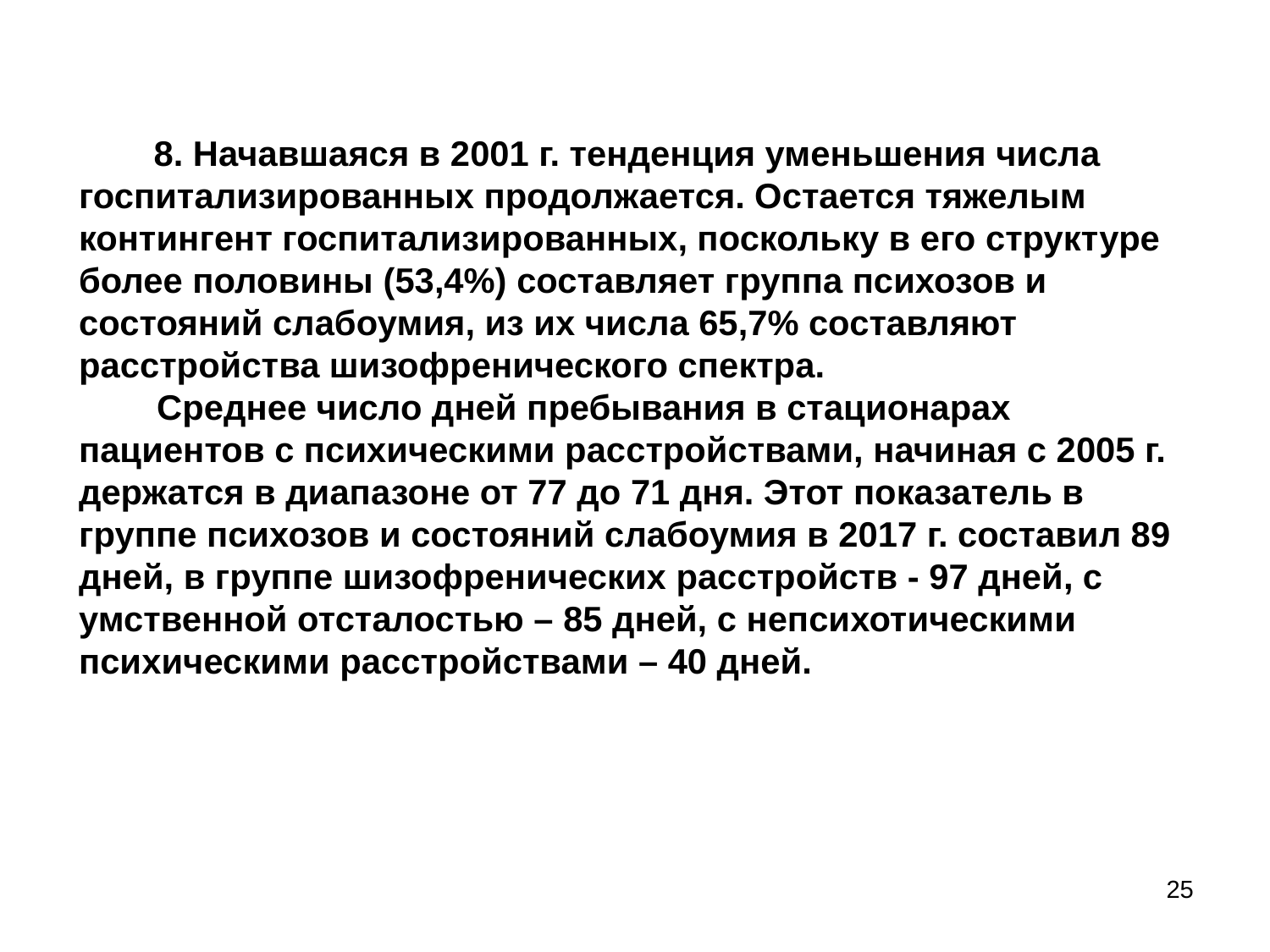

# 8. Начавшаяся в 2001 г. тенденция уменьшения числа госпитализированных продолжается. Остается тяжелым контингент госпитализированных, поскольку в его структуре более половины (53,4%) составляет группа психозов и состояний слабоумия, из их числа 65,7% составляют расстройства шизофренического спектра. Среднее число дней пребывания в стационарах пациентов с психическими расстройствами, начиная с 2005 г. держатся в диапазоне от 77 до 71 дня. Этот показатель в группе психозов и состояний слабоумия в 2017 г. составил 89 дней, в группе шизофренических расстройств - 97 дней, с умственной отсталостью – 85 дней, с непсихотическими психическими расстройствами – 40 дней.
25